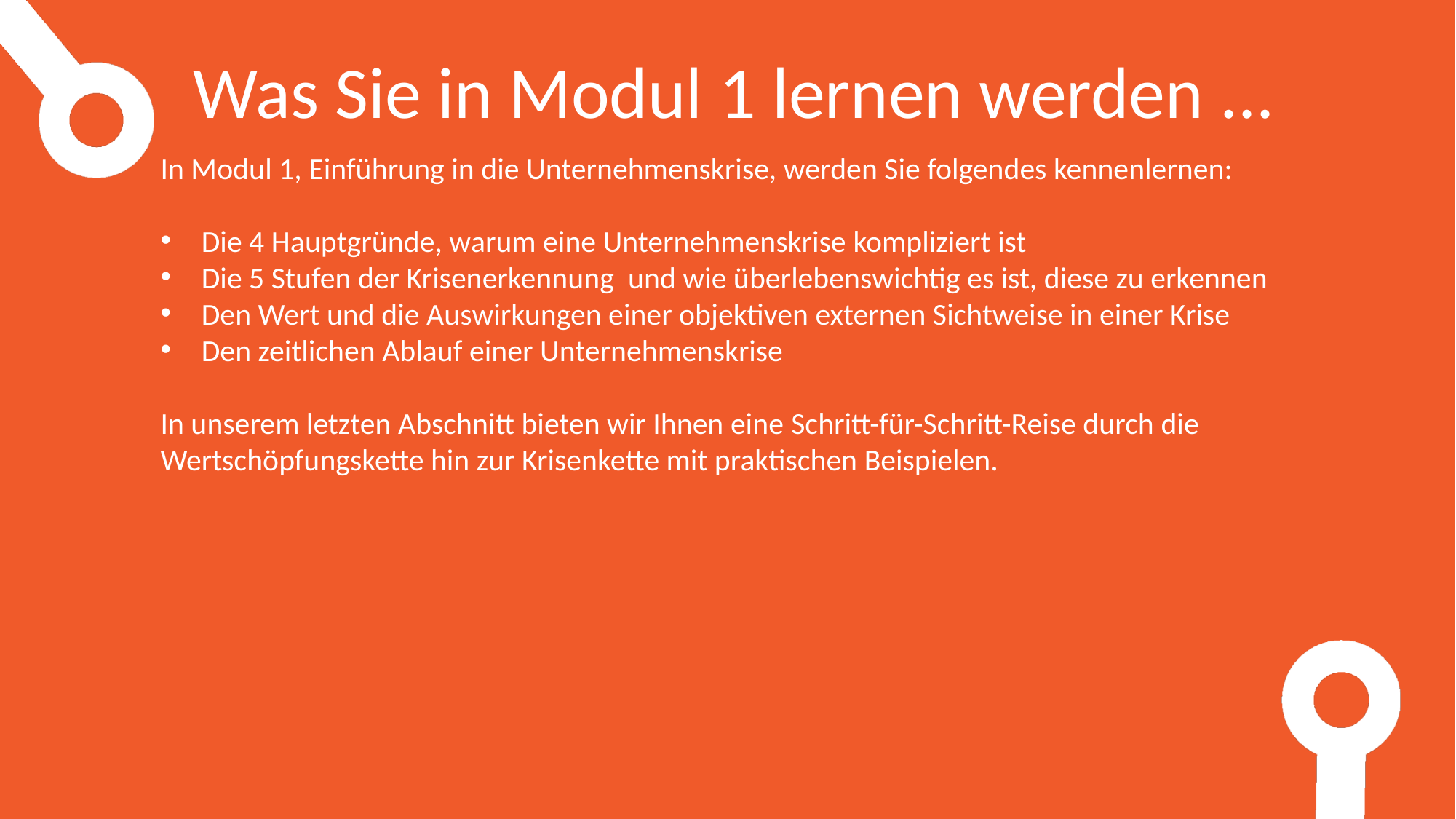

Was Sie in Modul 1 lernen werden ...
In Modul 1, Einführung in die Unternehmenskrise, werden Sie folgendes kennenlernen:

Die 4 Hauptgründe, warum eine Unternehmenskrise kompliziert ist
Die 5 Stufen der Krisenerkennung  und wie überlebenswichtig es ist, diese zu erkennen
Den Wert und die Auswirkungen einer objektiven externen Sichtweise in einer Krise
Den zeitlichen Ablauf einer Unternehmenskrise

In unserem letzten Abschnitt bieten wir Ihnen eine Schritt-für-Schritt-Reise durch die Wertschöpfungskette hin zur Krisenkette mit praktischen Beispielen.